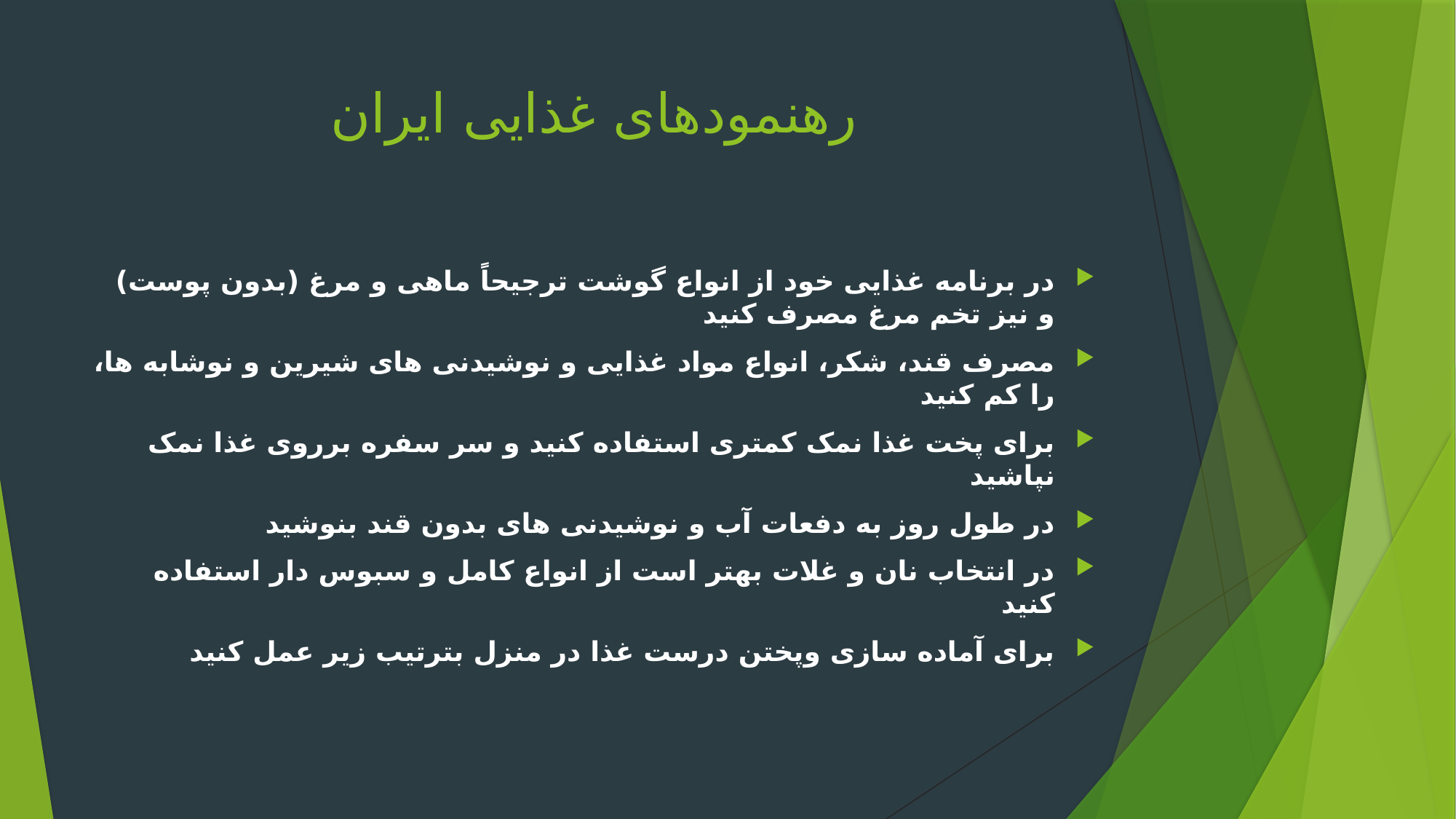

# رهنمودهای غذایی ایران
در برنامه غذایی خود از انواع گوشت ترجیحاً ماهی و مرغ (بدون پوست) و نیز تخم مرغ مصرف کنید
مصرف قند، شکر، انواع مواد غذایی و نوشیدنی های شیرین و نوشابه ها، را کم کنید
برای پخت غذا نمک کمتری استفاده کنید و سر سفره برروی غذا نمک نپاشید
در طول روز به دفعات آب و نوشیدنی های بدون قند بنوشید
در انتخاب نان و غلات بهتر است از انواع کامل و سبوس دار استفاده کنید
برای آماده سازی وپختن درست غذا در منزل بترتیب زیر عمل کنید